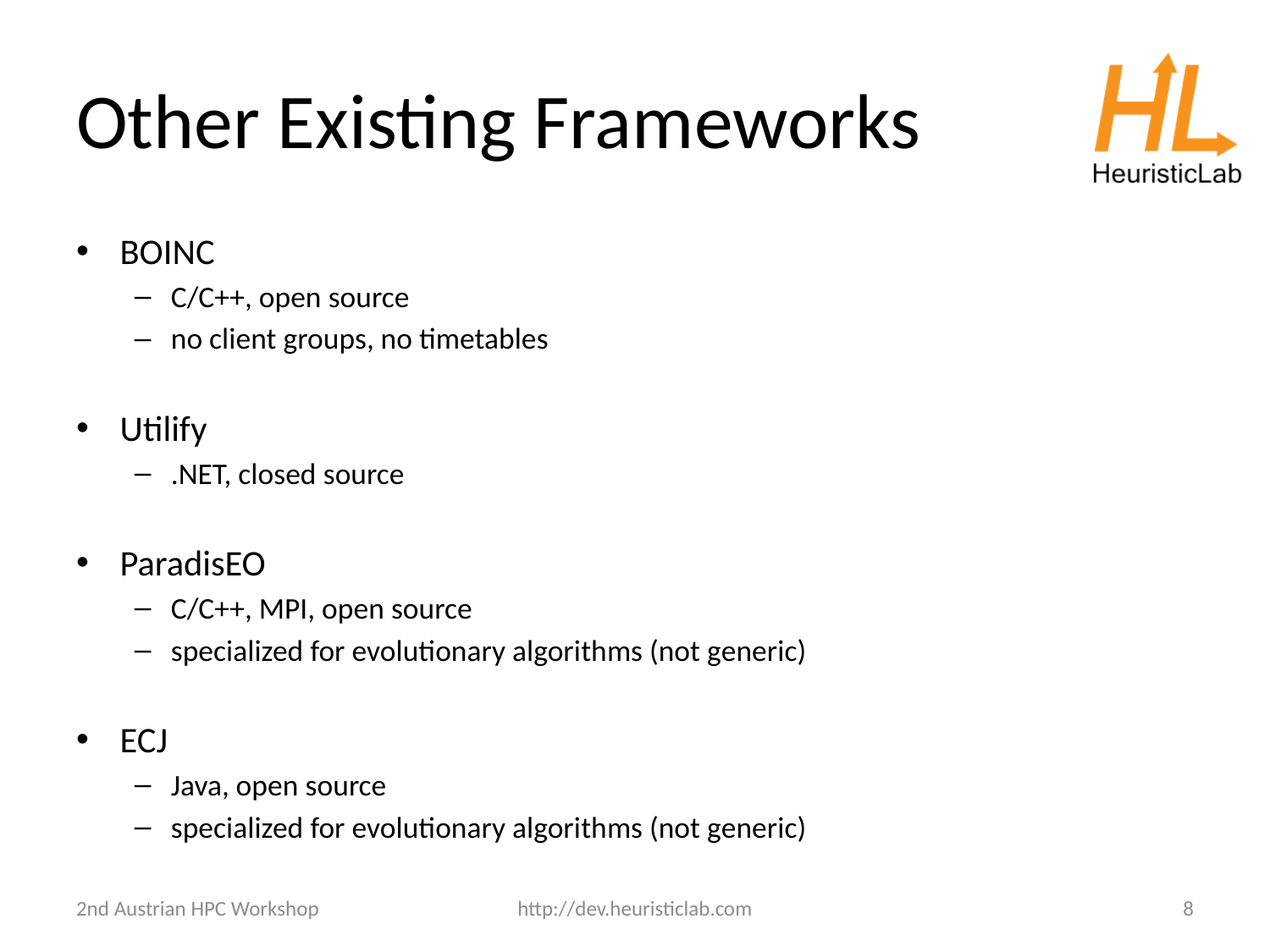

# Other Existing Frameworks
BOINC
C/C++, open source
no client groups, no timetables

Utilify
.NET, closed source

ParadisEO
C/C++, MPI, open source
specialized for evolutionary algorithms (not generic)

ECJ
Java, open source
specialized for evolutionary algorithms (not generic)

2nd Austrian HPC Workshop
http://dev.heuristiclab.com
8